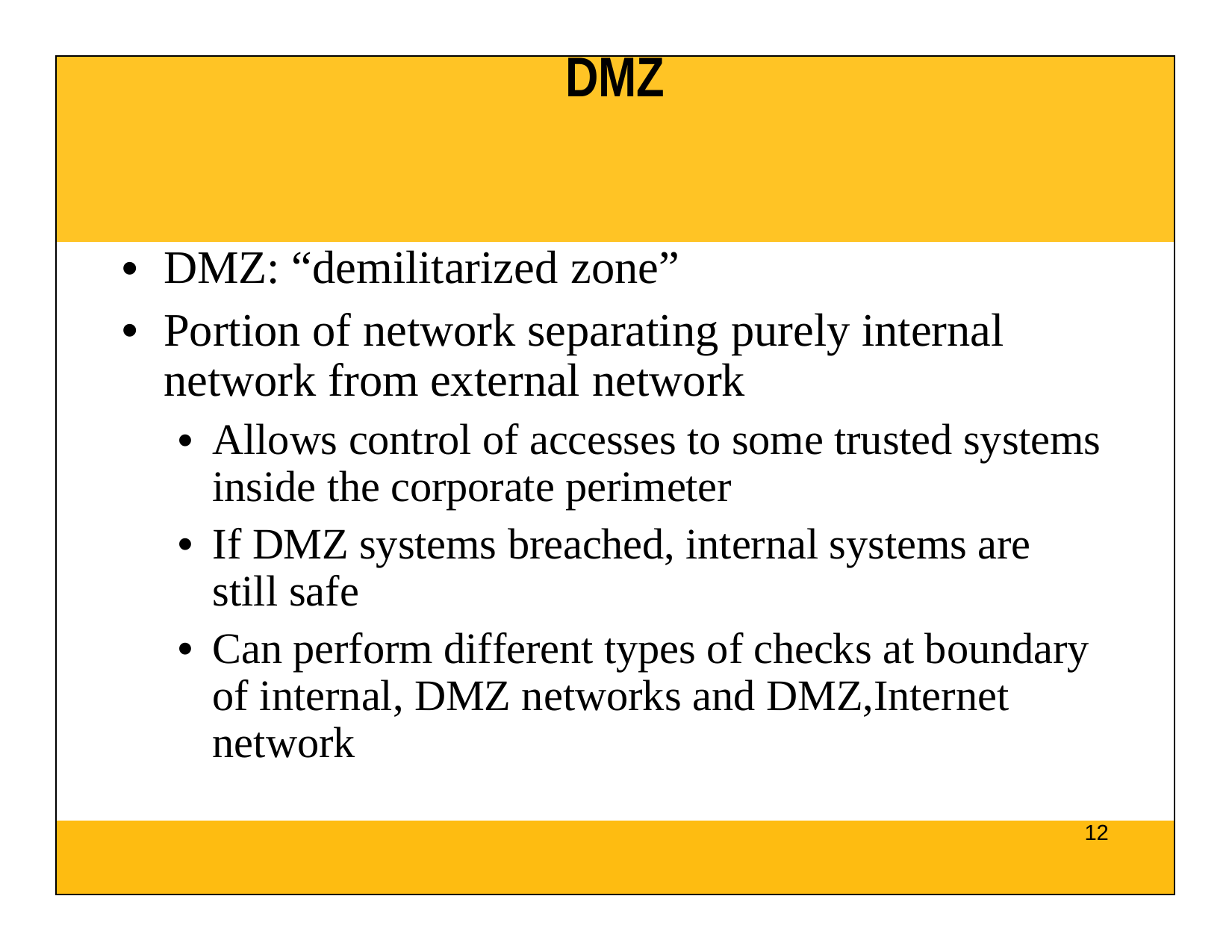

| DMZ |
| --- |
| DMZ: “demilitarized zone” Portion of network separating purely internal network from external network Allows control of accesses to some trusted systems inside the corporate perimeter If DMZ systems breached, internal systems are still safe Can perform different types of checks at boundary of internal, DMZ networks and DMZ,Internet network |
| 12 |